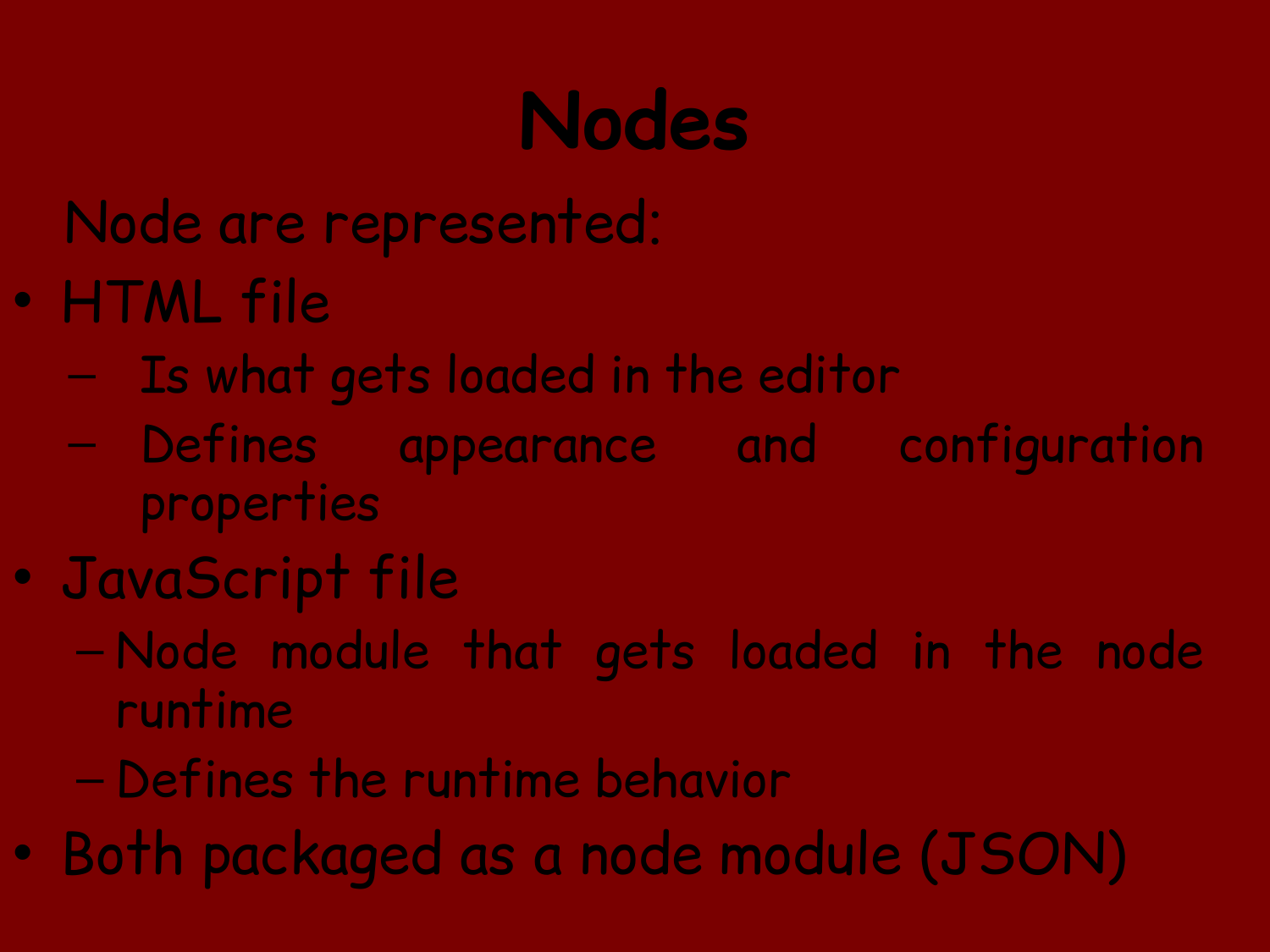

# Nodes
   Node are represented:
HTML file
Is what gets loaded in the editor
Defines appearance and configuration properties
JavaScript file
Node module that gets loaded in the node runtime
Defines the runtime behavior
Both packaged as a node module (JSON)